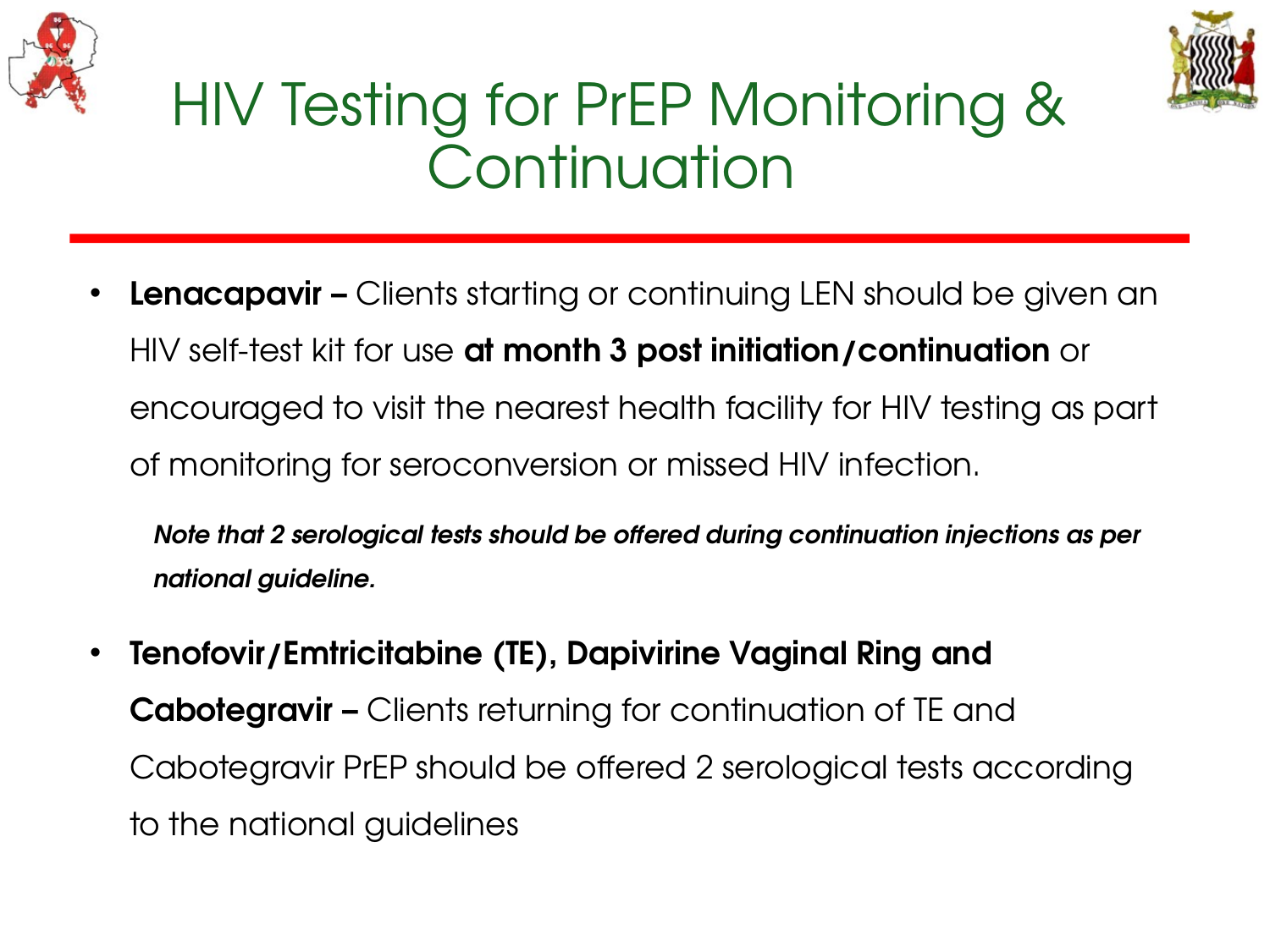

# HIV Testing for PrEP Monitoring & Continuation
Lenacapavir – Clients starting or continuing LEN should be given an HIV self-test kit for use at month 3 post initiation/continuation or encouraged to visit the nearest health facility for HIV testing as part of monitoring for seroconversion or missed HIV infection.
Note that 2 serological tests should be offered during continuation injections as per national guideline.
Tenofovir/Emtricitabine (TE), Dapivirine Vaginal Ring and Cabotegravir – Clients returning for continuation of TE and Cabotegravir PrEP should be offered 2 serological tests according to the national guidelines